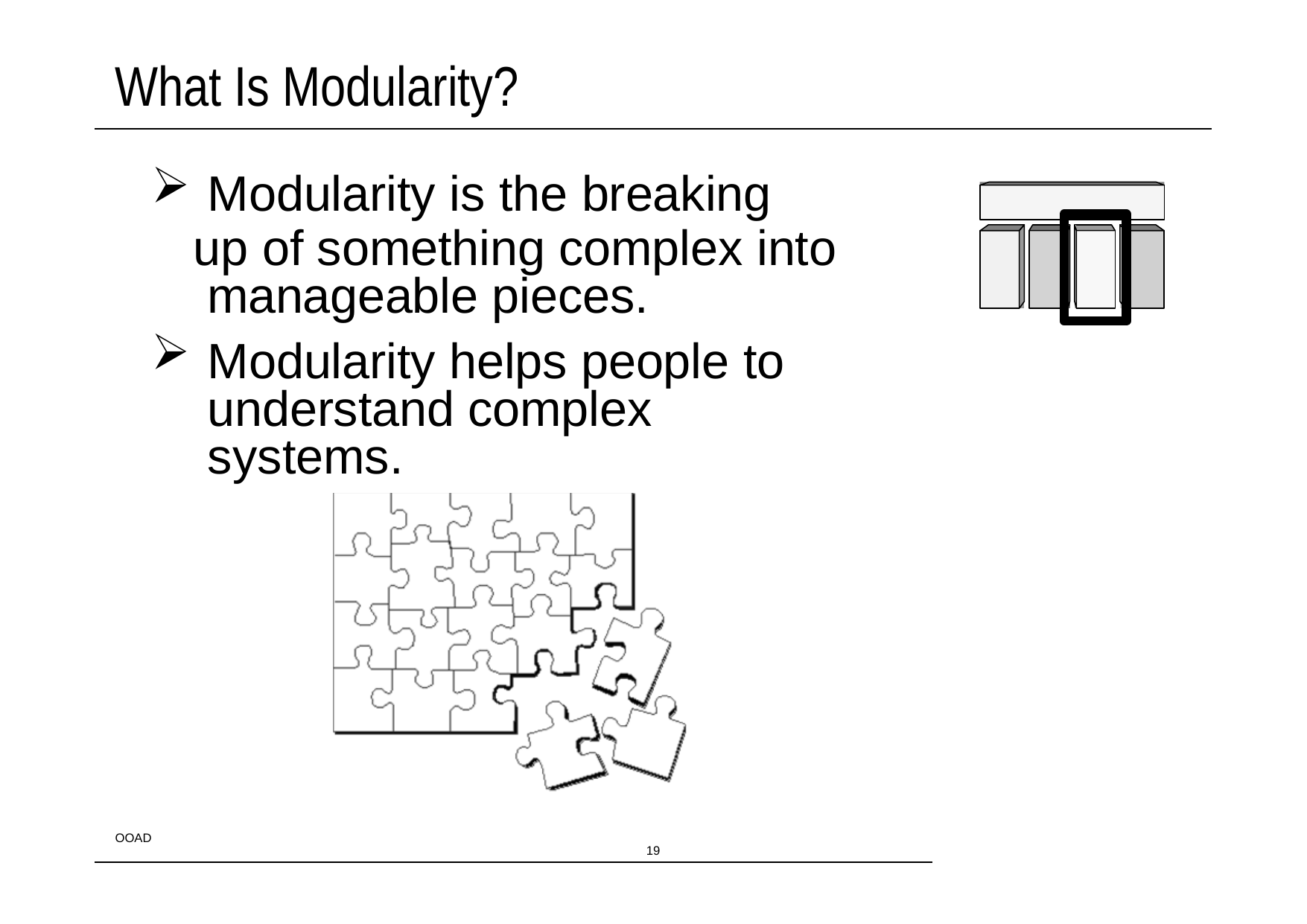

# What Is Modularity?
Modularity is the breaking
up of something complex into  manageable pieces.
Modularity helps people to  understand complex systems.

OOAD
19